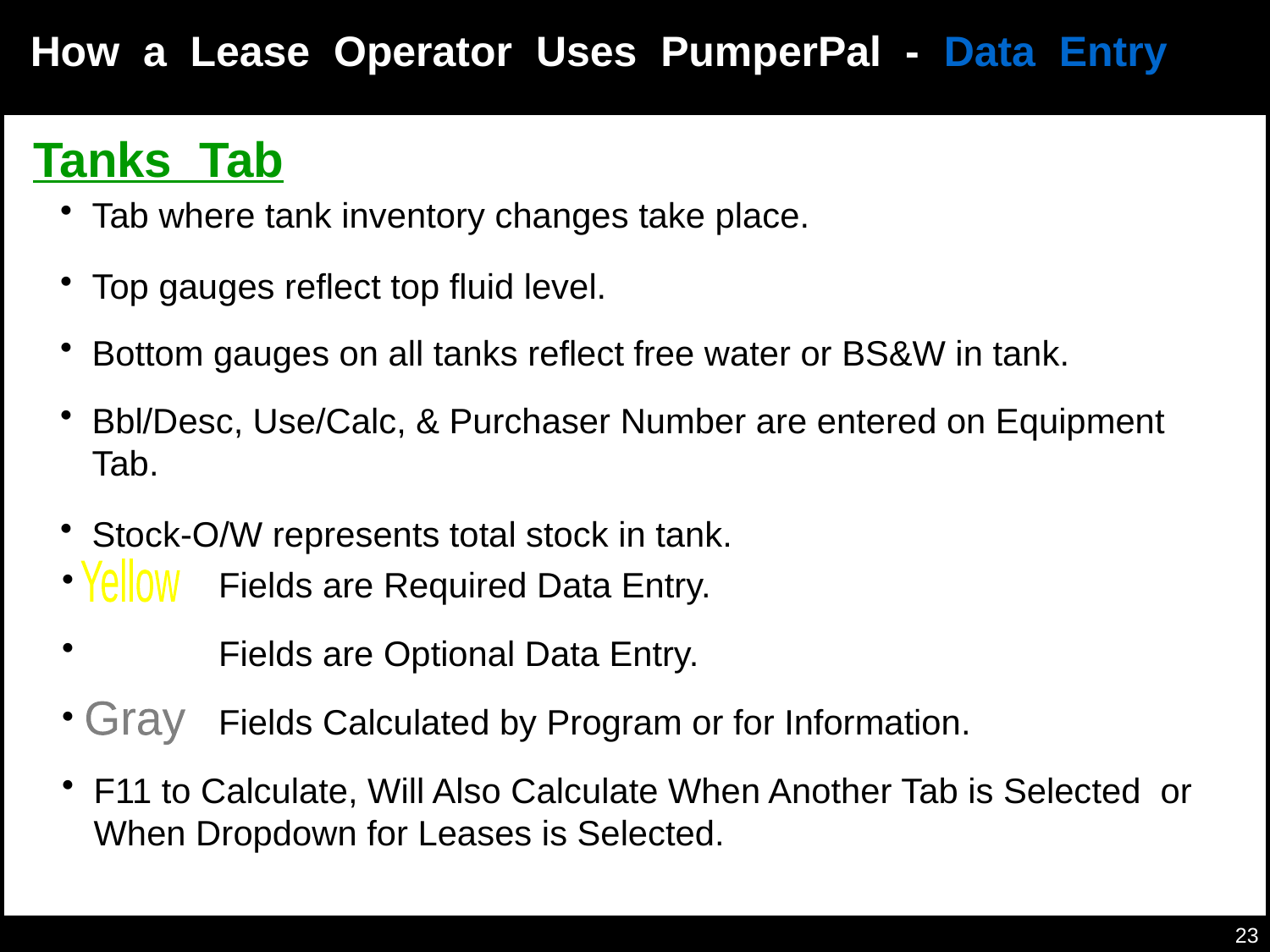

Tanks
How  a  Lease  Operator  Uses  PumperPal  -  Data  Entry
Tanks  Tab
Tab where tank inventory changes take place.
Top gauges reflect top fluid level.
Bottom gauges on all tanks reflect free water or BS&W in tank.
Bbl/Desc, Use/Calc, & Purchaser Number are entered on Equipment Tab.
Stock-O/W represents total stock in tank.
             Fields are Required Data Entry.
Yellow
             Fields are Optional Data Entry.
White
             Fields Calculated by Program or for Information.
Gray
F11 to Calculate, Will Also Calculate When Another Tab is Selected  or When Dropdown for Leases is Selected.